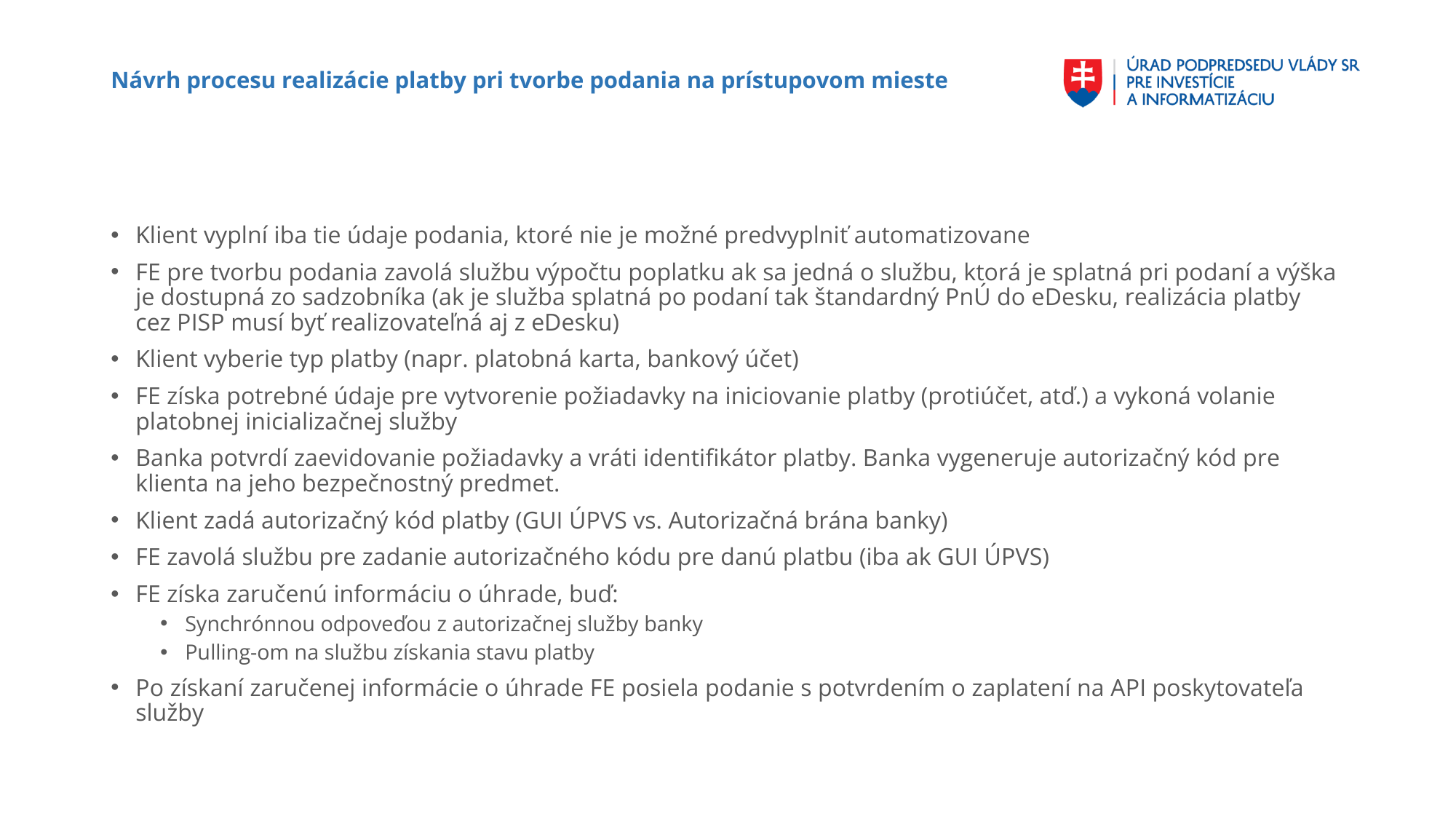

# Návrh procesu realizácie platby pri tvorbe podania na prístupovom mieste
Klient vyplní iba tie údaje podania, ktoré nie je možné predvyplniť automatizovane
FE pre tvorbu podania zavolá službu výpočtu poplatku ak sa jedná o službu, ktorá je splatná pri podaní a výška je dostupná zo sadzobníka (ak je služba splatná po podaní tak štandardný PnÚ do eDesku, realizácia platby cez PISP musí byť realizovateľná aj z eDesku)
Klient vyberie typ platby (napr. platobná karta, bankový účet)
FE získa potrebné údaje pre vytvorenie požiadavky na iniciovanie platby (protiúčet, atď.) a vykoná volanie platobnej inicializačnej služby
Banka potvrdí zaevidovanie požiadavky a vráti identifikátor platby. Banka vygeneruje autorizačný kód pre klienta na jeho bezpečnostný predmet.
Klient zadá autorizačný kód platby (GUI ÚPVS vs. Autorizačná brána banky)
FE zavolá službu pre zadanie autorizačného kódu pre danú platbu (iba ak GUI ÚPVS)
FE získa zaručenú informáciu o úhrade, buď:
Synchrónnou odpoveďou z autorizačnej služby banky
Pulling-om na službu získania stavu platby
Po získaní zaručenej informácie o úhrade FE posiela podanie s potvrdením o zaplatení na API poskytovateľa služby